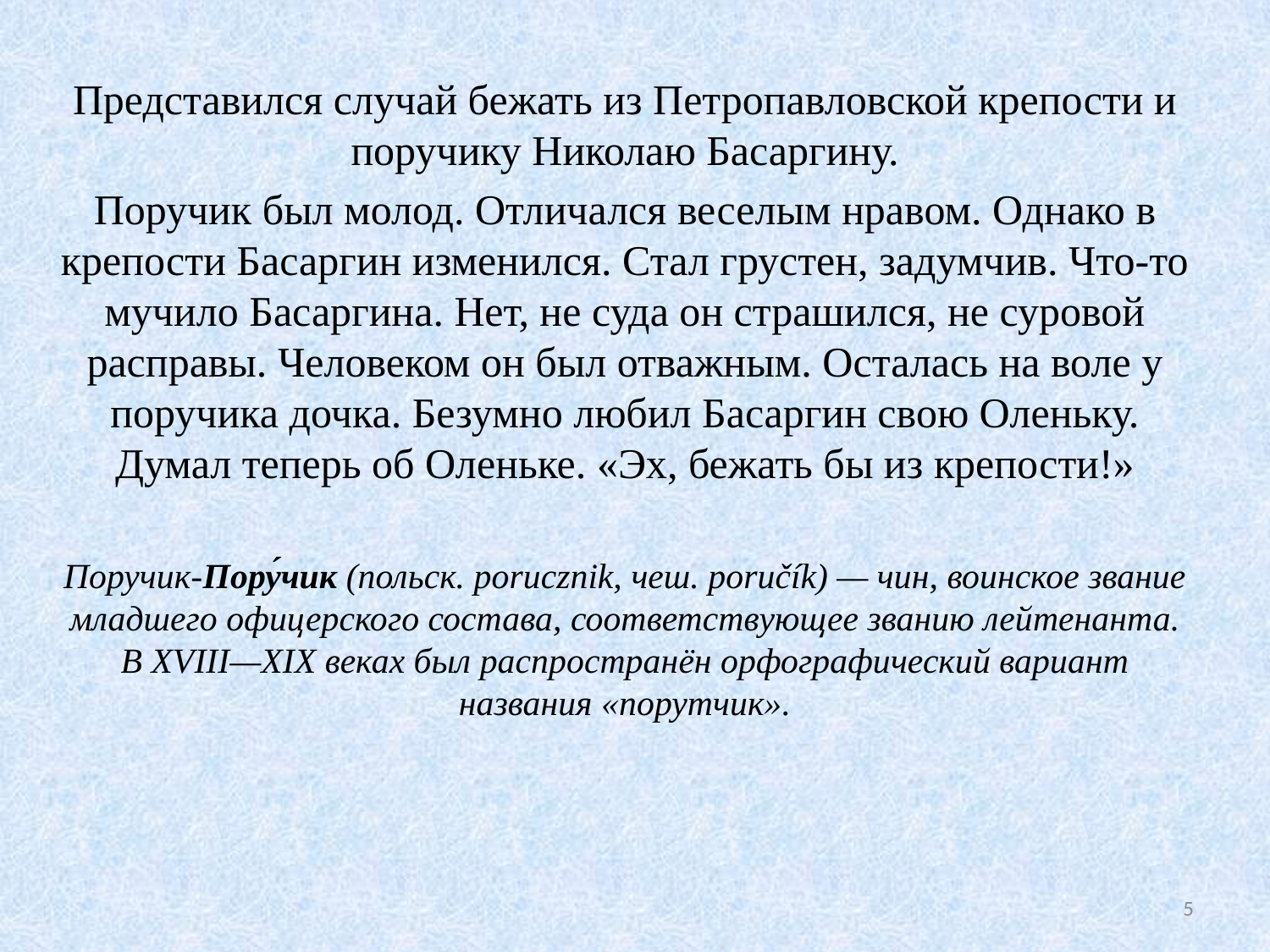

Представился случай бежать из Петропавловской крепости и поручику Николаю Басаргину.
Поручик был молод. Отличался веселым нравом. Однако в крепости Басаргин изменился. Стал грустен, задумчив. Что‑то мучило Басаргина. Нет, не суда он страшился, не суровой расправы. Человеком он был отважным. Осталась на воле у поручика дочка. Безумно любил Басаргин свою Оленьку. Думал теперь об Оленьке. «Эх, бежать бы из крепости!»

Поручик-Пору́чик (польск. porucznik, чеш. poručík) — чин, воинское звание младшего офицерского состава, соответствующее званию лейтенанта. В XVIII—XIX веках был распространён орфографический вариант названия «порутчик».
#
5